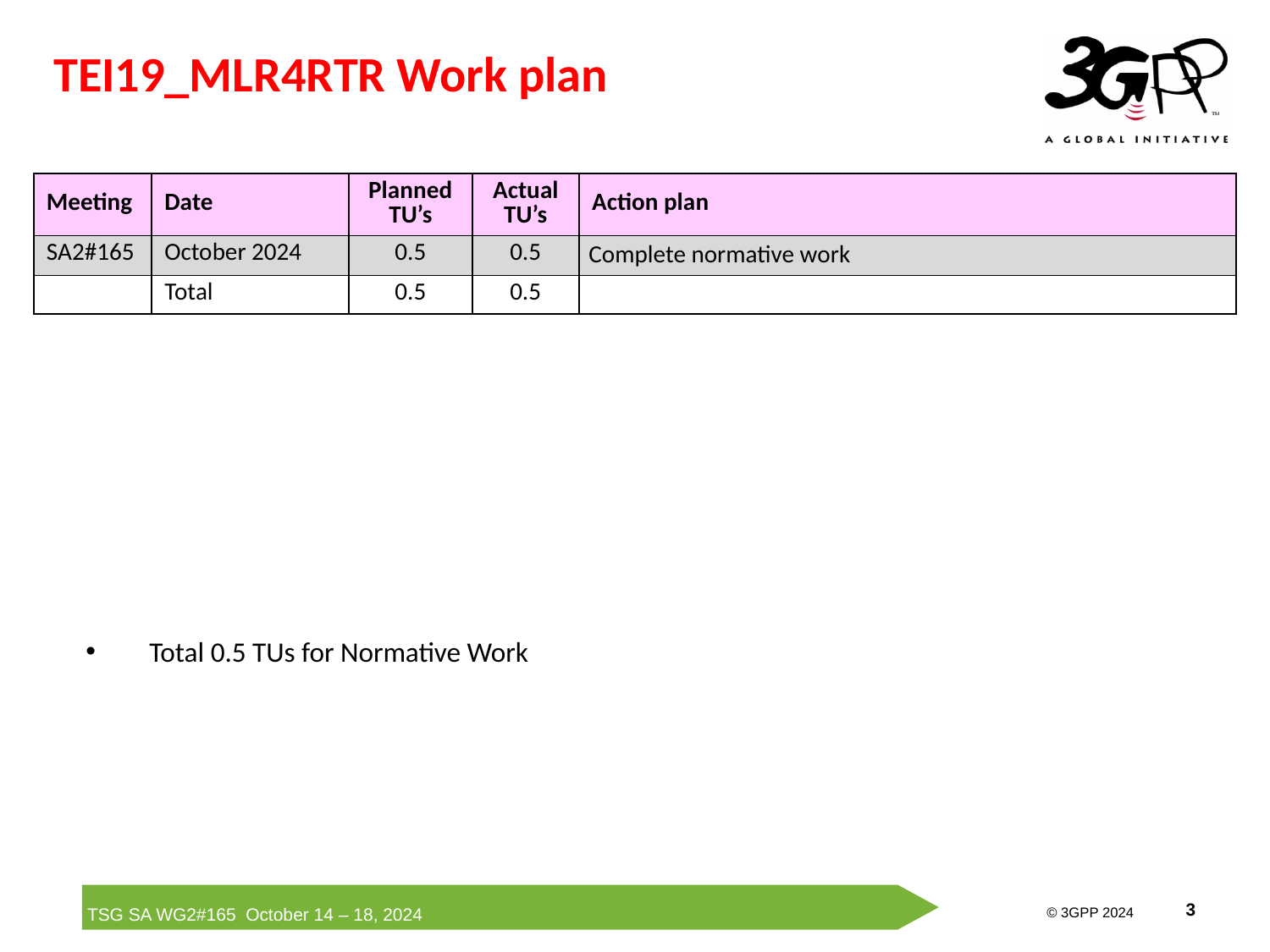

TEI19_MLR4RTR Work plan
| Meeting | Date | Planned TU’s | Actual TU’s | Action plan |
| --- | --- | --- | --- | --- |
| SA2#165 | October 2024 | 0.5 | 0.5 | Complete normative work |
|  | Total | 0.5 | 0.5 |  |
Total 0.5 TUs for Normative Work